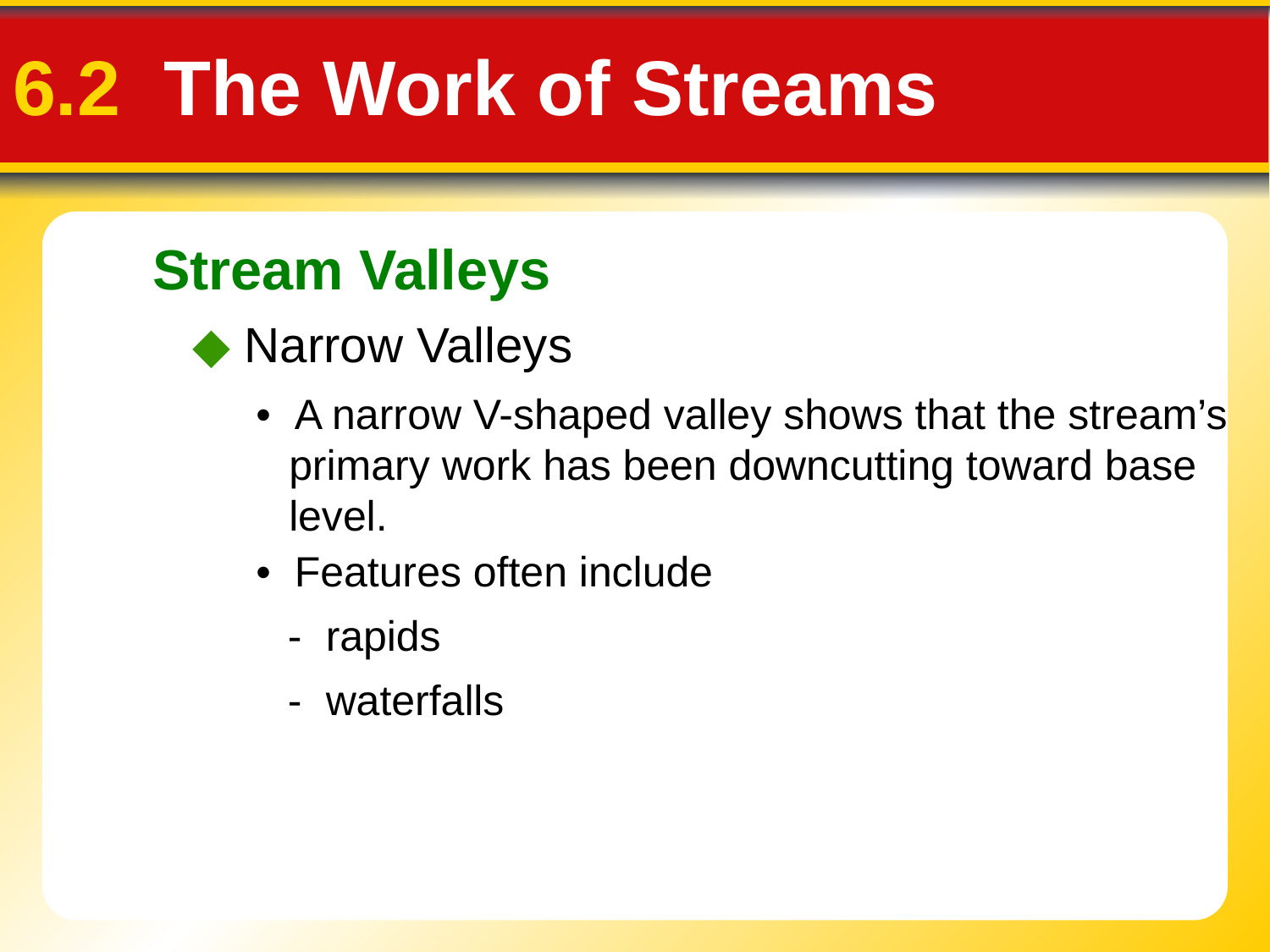

6.2  The Work of Streams

Stream Valleys
◆ Narrow Valleys
•  A narrow V-shaped valley shows that the stream’s primary work has been downcutting toward base level.
•  Features often include
-  rapids
-  waterfalls